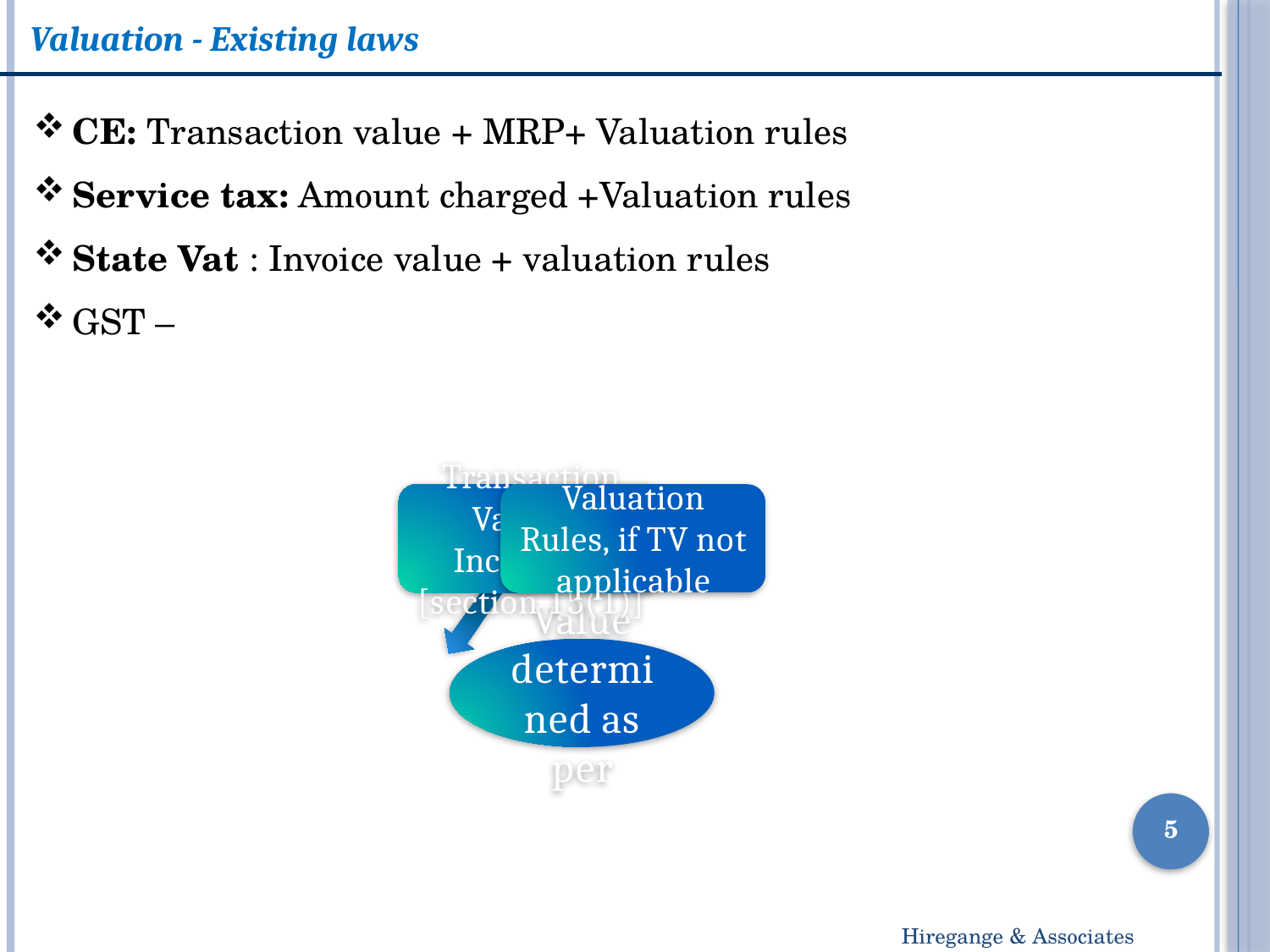

Valuation - Existing laws
CE: Transaction value + MRP+ Valuation rules
Service tax: Amount charged +Valuation rules
State Vat : Invoice value + valuation rules
GST –

Value determined as per
[section 15(1)]
5
Hiregange & Associates